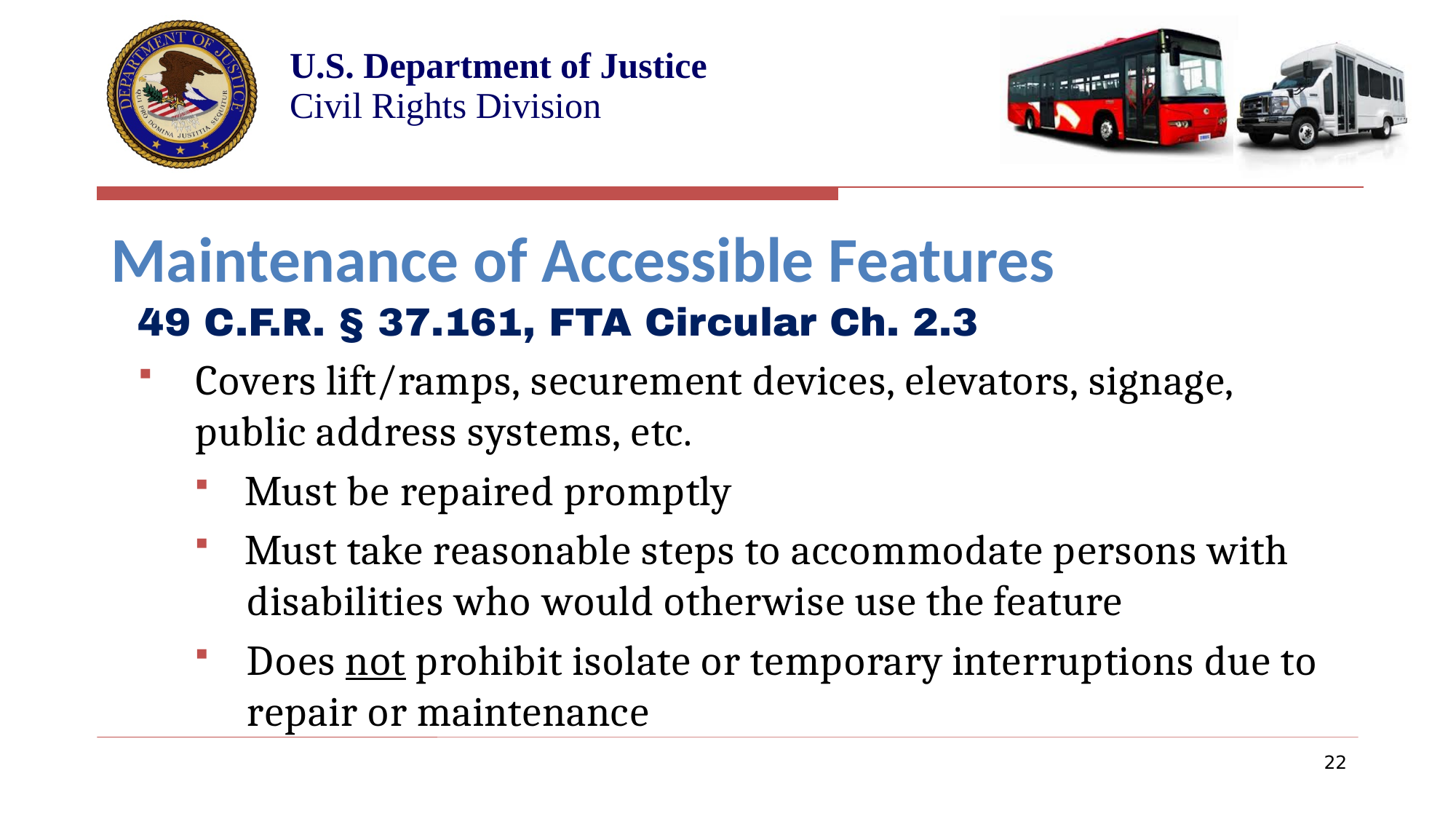

# Maintenance of Accessible Features
49 C.F.R. § 37.161, FTA Circular Ch. 2.3
Covers lift/ramps, securement devices, elevators, signage, public address systems, etc.
Must be repaired promptly
Must take reasonable steps to accommodate persons with disabilities who would otherwise use the feature
Does not prohibit isolate or temporary interruptions due to repair or maintenance
22